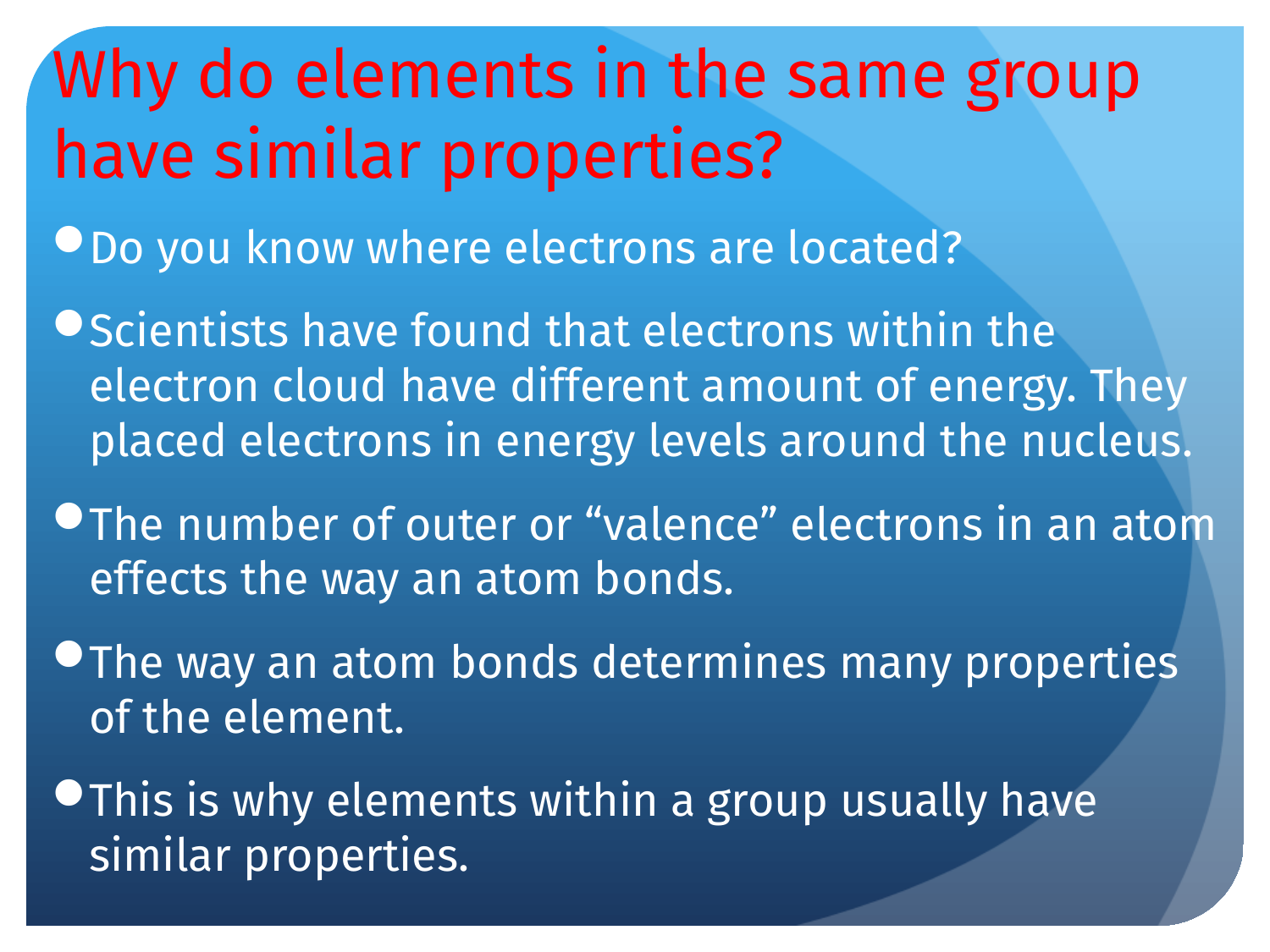

# Why do elements in the same group have similar properties?
Do you know where electrons are located?
Scientists have found that electrons within the electron cloud have different amount of energy. They placed electrons in energy levels around the nucleus.
The number of outer or “valence” electrons in an atom effects the way an atom bonds.
The way an atom bonds determines many properties of the element.
This is why elements within a group usually have similar properties.